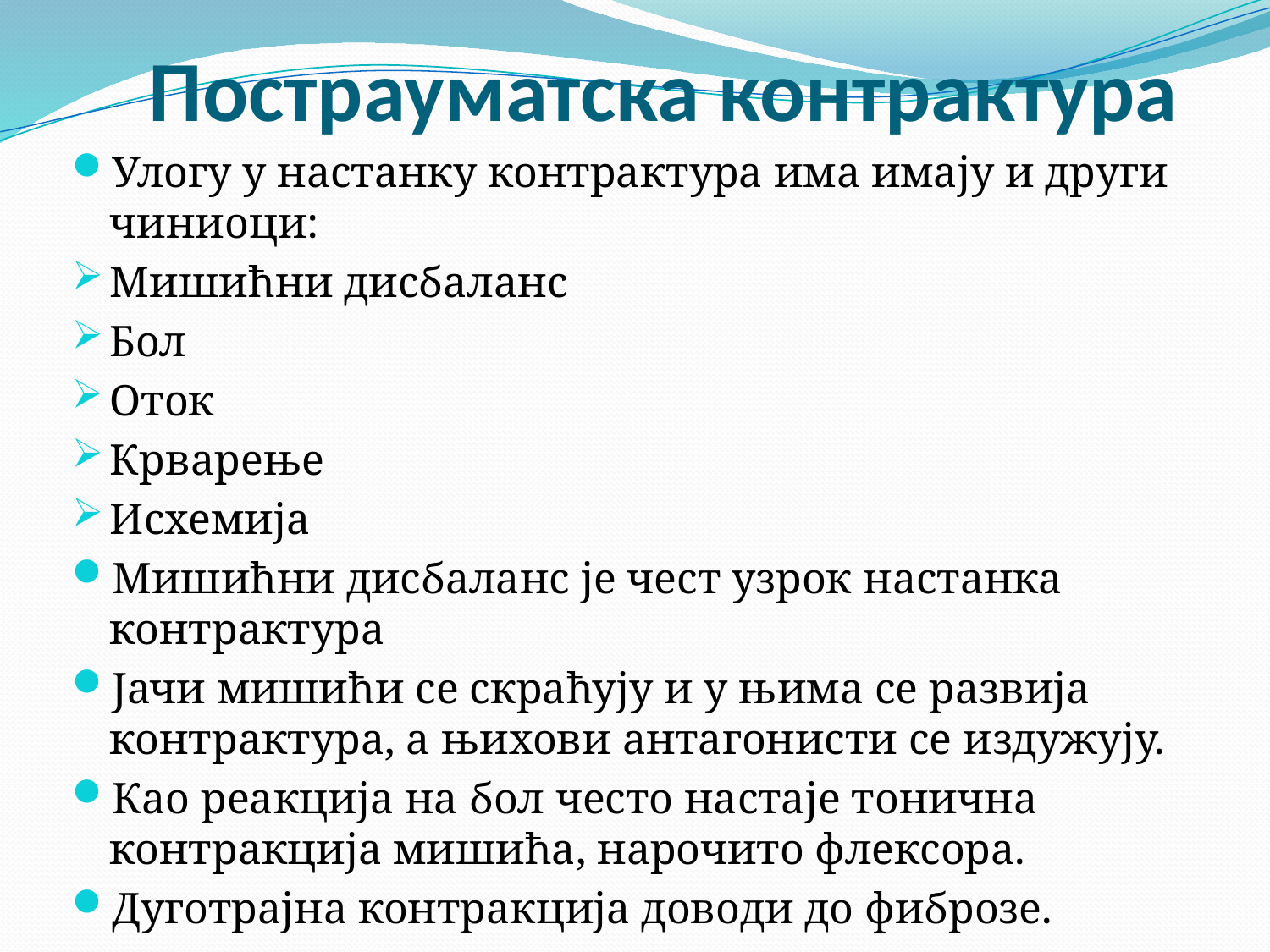

# Пострауматска контрактура
Улогу у настанку контрактура има имају и други чиниоци:
Мишићни дисбаланс
Бол
Оток
Крварење
Исхемија
Мишићни дисбаланс је чест узрок настанка контрактура
Јачи мишићи се скраћују и у њима се развија контрактура, а њихови антагонисти се издужују.
Као реакција на бол често настаје тонична контракција мишића, нарочито флексора.
Дуготрајна контракција доводи до фиброзе.